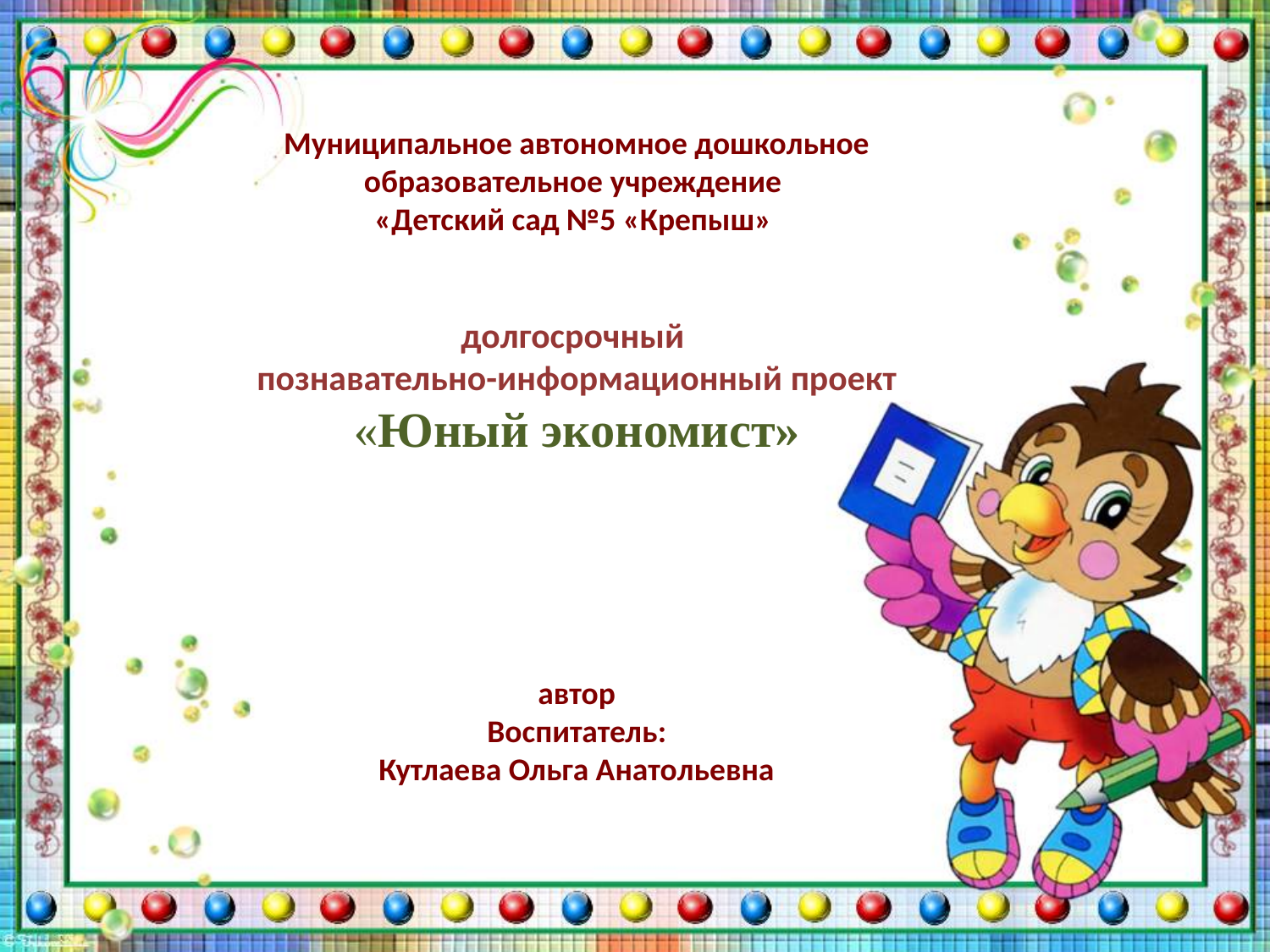

Муниципальное автономное дошкольное образовательное учреждение
«Детский сад №5 «Крепыш»

долгосрочный
познавательно-информационный проект
«Юный экономист»

автор
Воспитатель:
Кутлаева Ольга Анатольевна